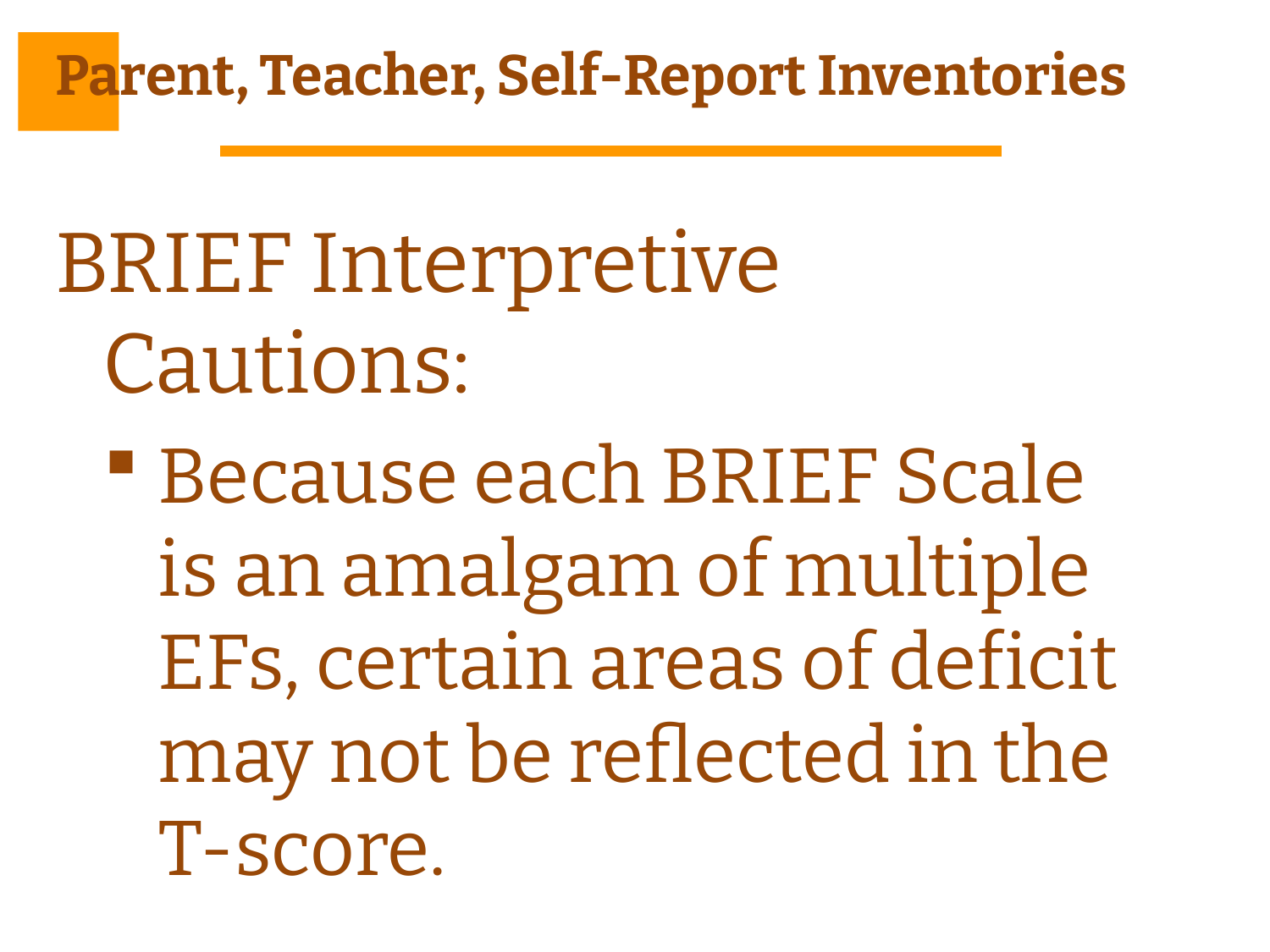

# Parent, Teacher, Self-Report Inventories

BRIEF Interpretive Cautions:
Because each BRIEF Scale is an amalgam of multiple EFs, certain areas of deficit may not be reflected in the T-score.